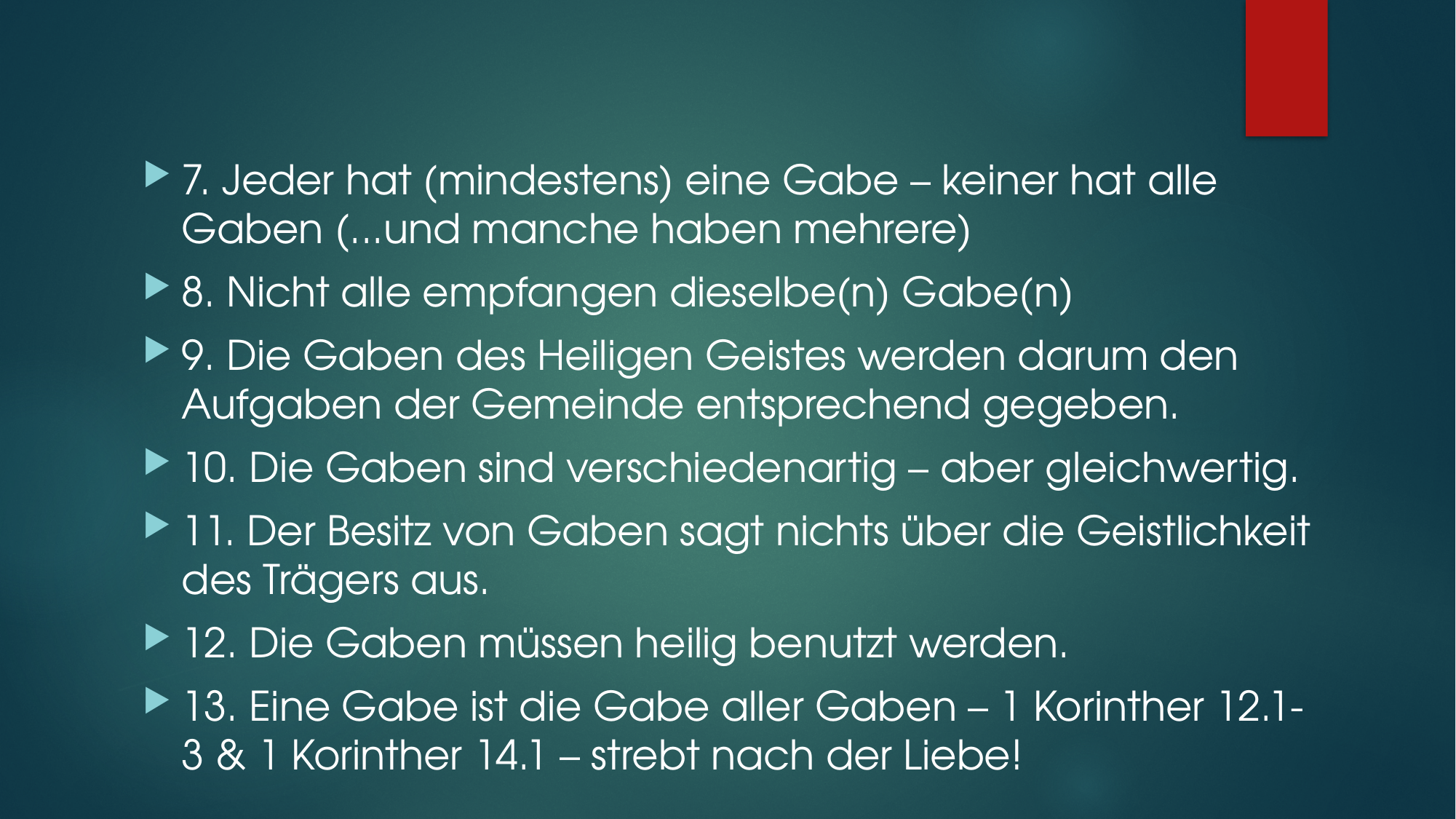

#
7. Jeder hat (mindestens) eine Gabe – keiner hat alle Gaben (...und manche haben mehrere)
8. Nicht alle empfangen dieselbe(n) Gabe(n)
9. Die Gaben des Heiligen Geistes werden darum den Aufgaben der Gemeinde entsprechend gegeben.
10. Die Gaben sind verschiedenartig – aber gleichwertig.
11. Der Besitz von Gaben sagt nichts über die Geistlichkeit des Trägers aus.
12. Die Gaben müssen heilig benutzt werden.
13. Eine Gabe ist die Gabe aller Gaben – 1 Korinther 12.1-3 & 1 Korinther 14.1 – strebt nach der Liebe!